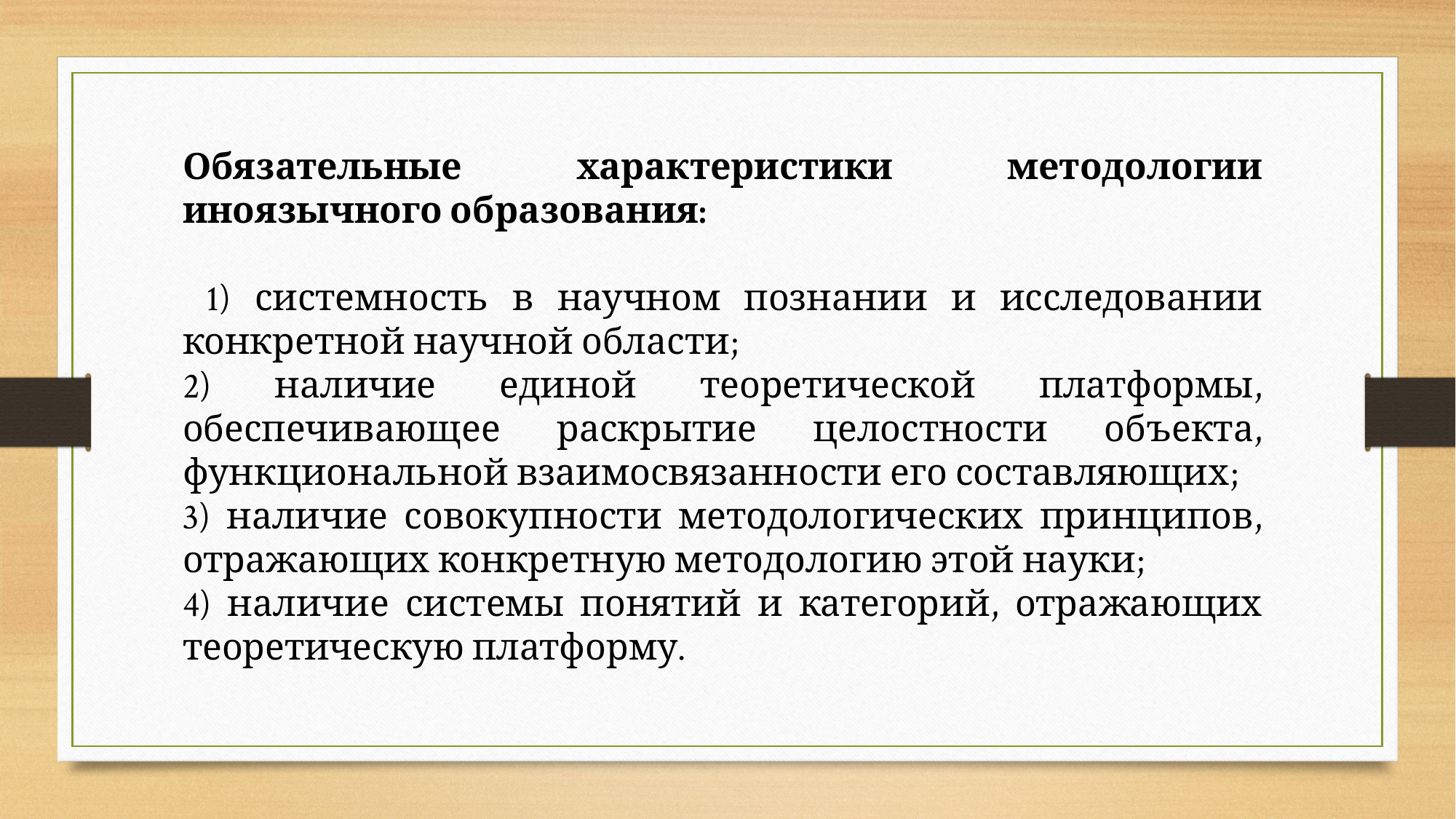

Обязательные характеристики методологии иноязычного образования:

 1) системность в научном познании и исследовании конкретной научной области;
2) наличие единой теоретической платформы, обеспечивающее раскрытие целостности объекта, функциональной взаимосвязанности его составляющих;
3) наличие совокупности методологических принципов, отражающих конкретную методологию этой науки;
4) наличие системы понятий и категорий, отражающих теоретическую платформу.